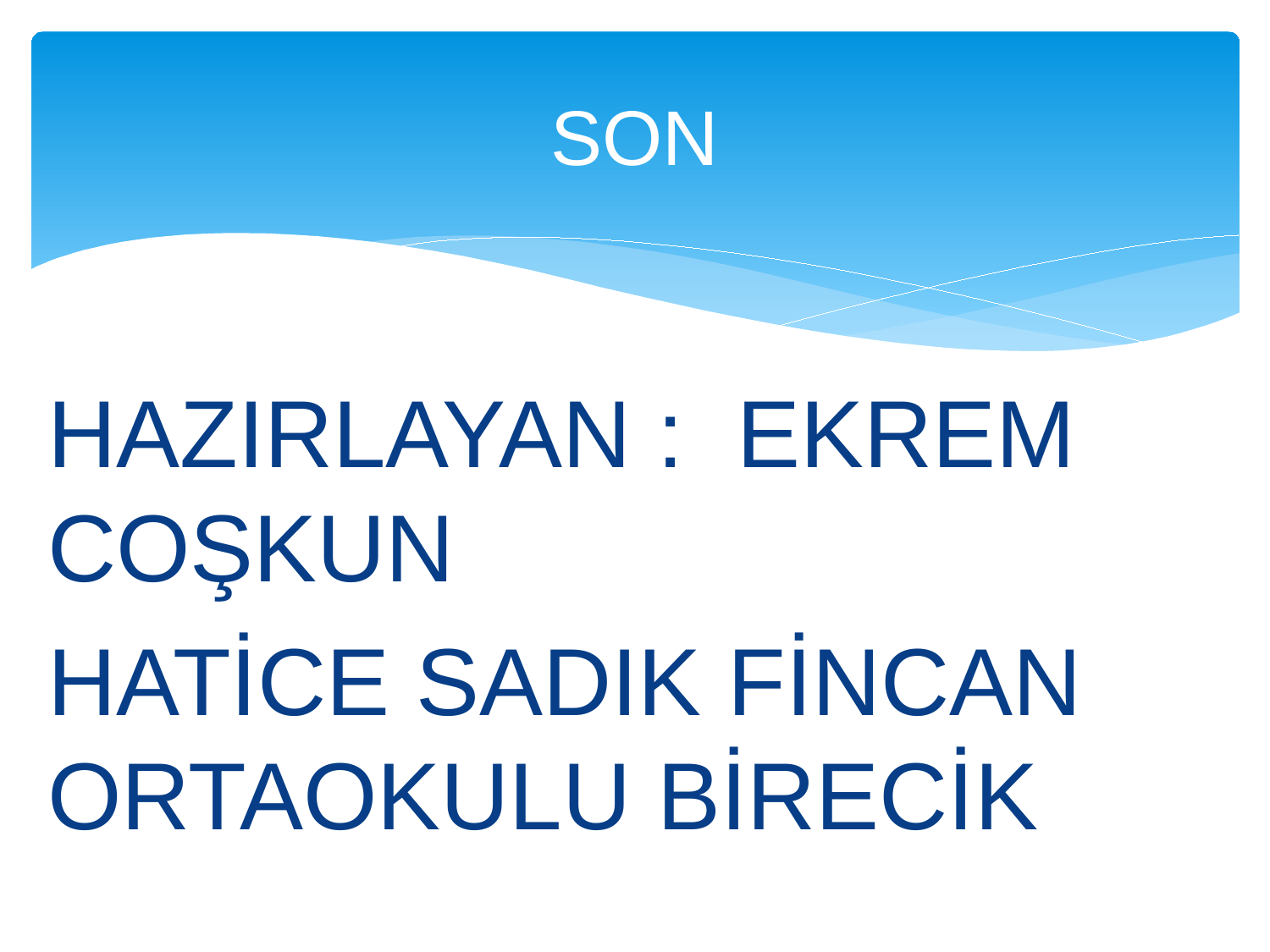

# SON
HAZIRLAYAN :  EKREM COŞKUN
HATİCE SADIK FİNCAN ORTAOKULU BİRECİK